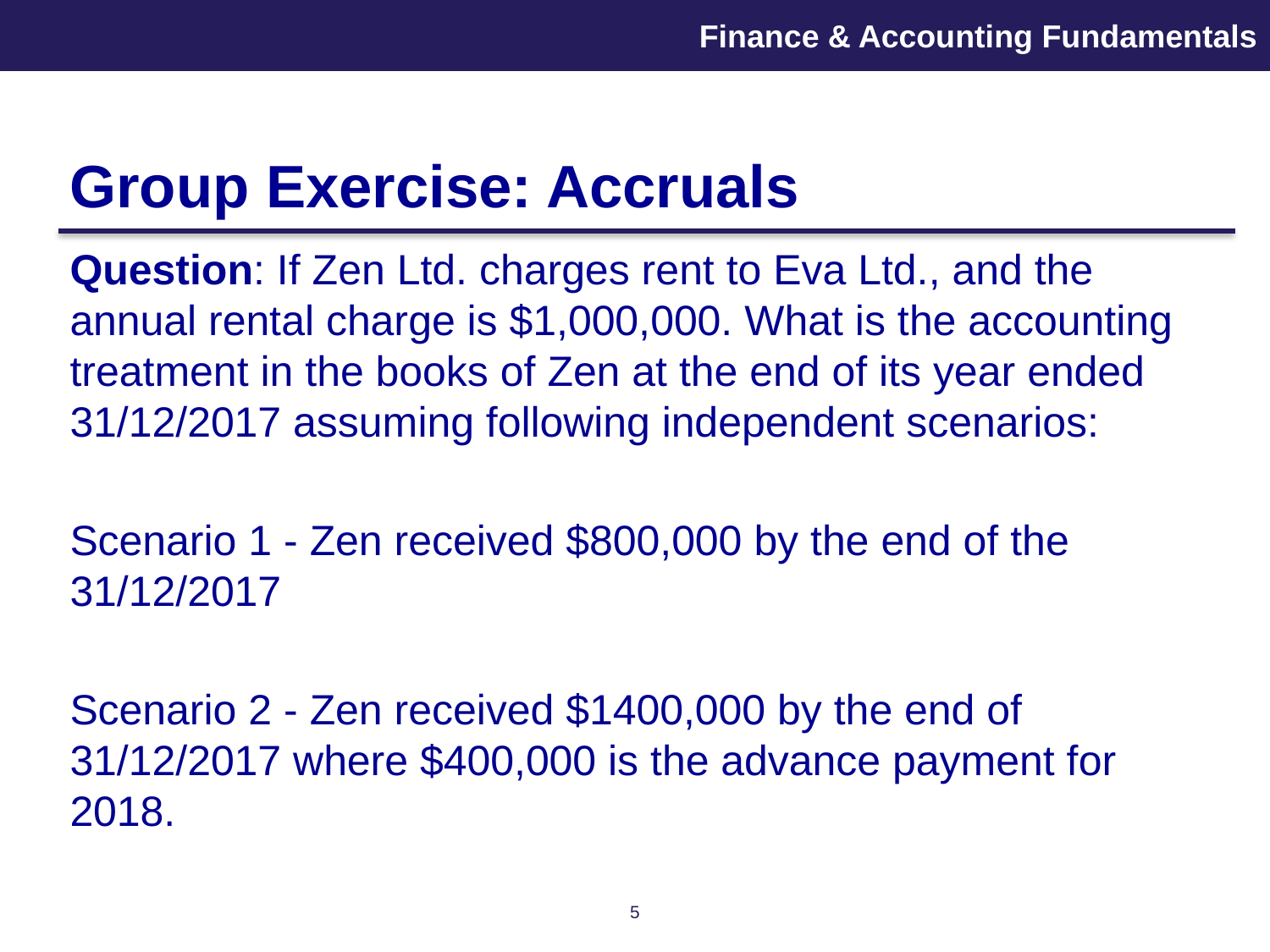

# Group Exercise: Accruals
Question: If Zen Ltd. charges rent to Eva Ltd., and the annual rental charge is $1,000,000. What is the accounting treatment in the books of Zen at the end of its year ended 31/12/2017 assuming following independent scenarios:

Scenario 1 - Zen received $800,000 by the end of the 31/12/2017

Scenario 2 - Zen received $1400,000 by the end of 31/12/2017 where $400,000 is the advance payment for 2018.

5